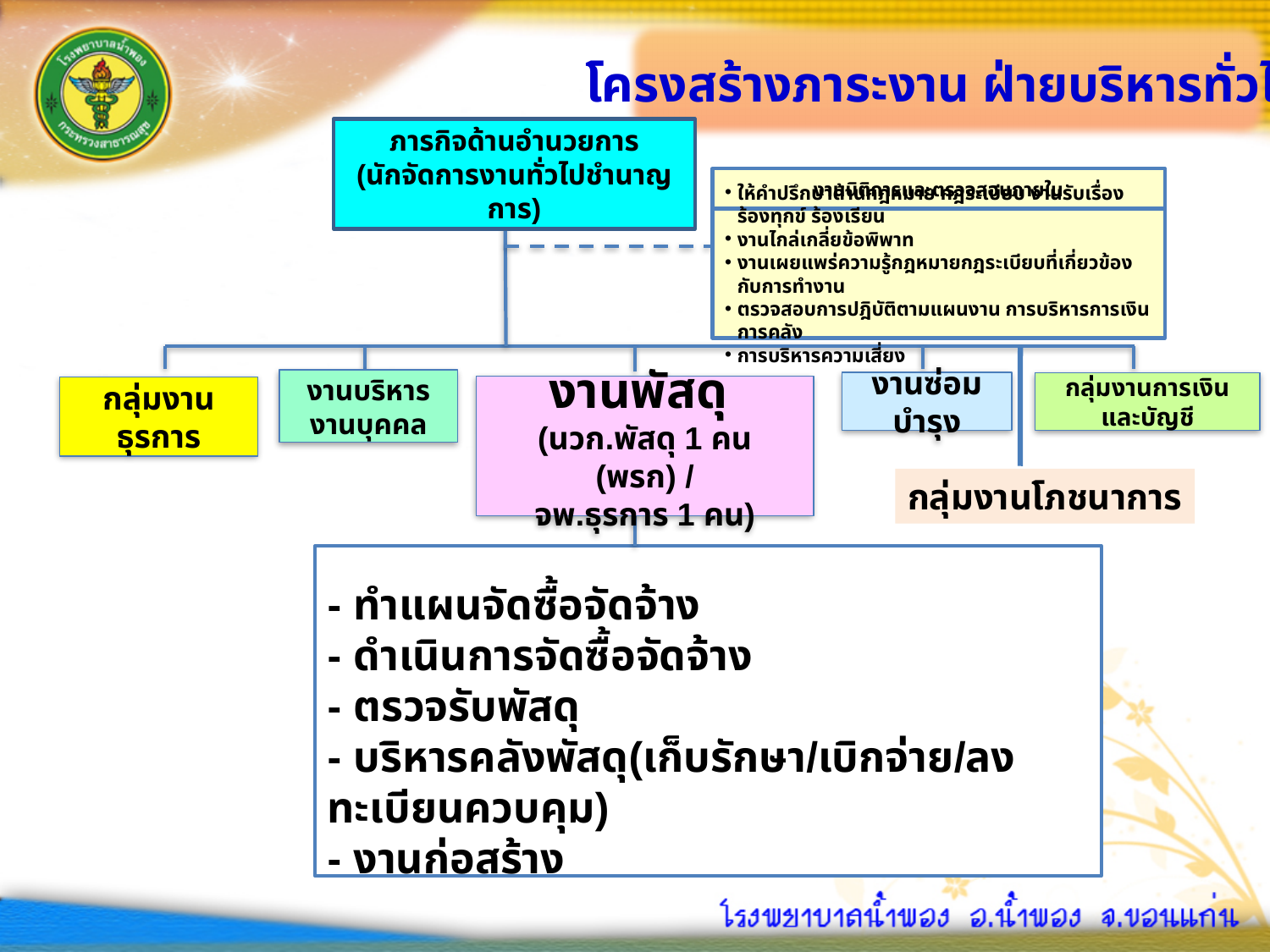

โครงสร้างภาระงาน ฝ่ายบริหารทั่วไป
ภารกิจด้านอำนวยการ
(นักจัดการงานทั่วไปชำนาญการ)
งานนิติการและตรวจสอบภายใน
ให้คำปรึกษาด้านกฎหมาย กฎระเบียบ งานรับเรื่องร้องทุกข์ ร้องเรียน
งานไกล่เกลี่ยข้อพิพาท
งานเผยแพร่ความรู้กฎหมายกฎระเบียบที่เกี่ยวข้องกับการทำงาน
ตรวจสอบการปฎิบัติตามแผนงาน การบริหารการเงินการคลัง
การบริหารความเสี่ยง
งานบริหารงานบุคคล
งานซ่อมบำรุง
กลุ่มงานการเงินและบัญชี
งานพัสดุ
(นวก.พัสดุ 1 คน (พรก) /
จพ.ธุรการ 1 คน)
กลุ่มงานธุรการ
กลุ่มงานโภชนาการ

- ทำแผนจัดซื้อจัดจ้าง
- ดำเนินการจัดซื้อจัดจ้าง
- ตรวจรับพัสดุ
- บริหารคลังพัสดุ(เก็บรักษา/เบิกจ่าย/ลงทะเบียนควบคุม)
- งานก่อสร้าง